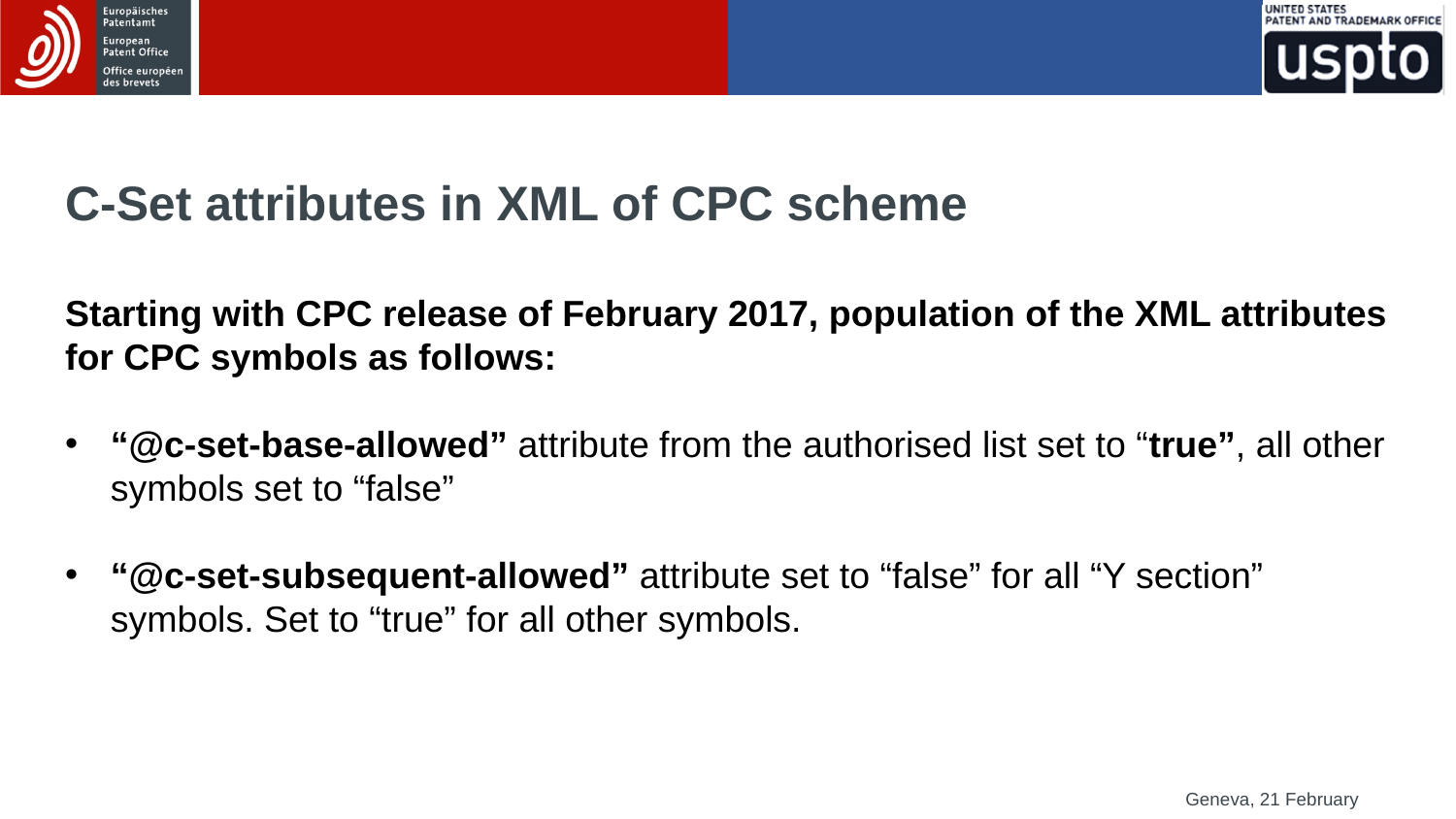

C-Set attributes in XML of CPC scheme
Starting with CPC release of February 2017, population of the XML attributes for CPC symbols as follows:

“@c-set-base-allowed” attribute from the authorised list set to “true”, all other symbols set to “false”

“@c-set-subsequent-allowed” attribute set to “false” for all “Y section” symbols. Set to “true” for all other symbols.

Geneva, 21 February 2017